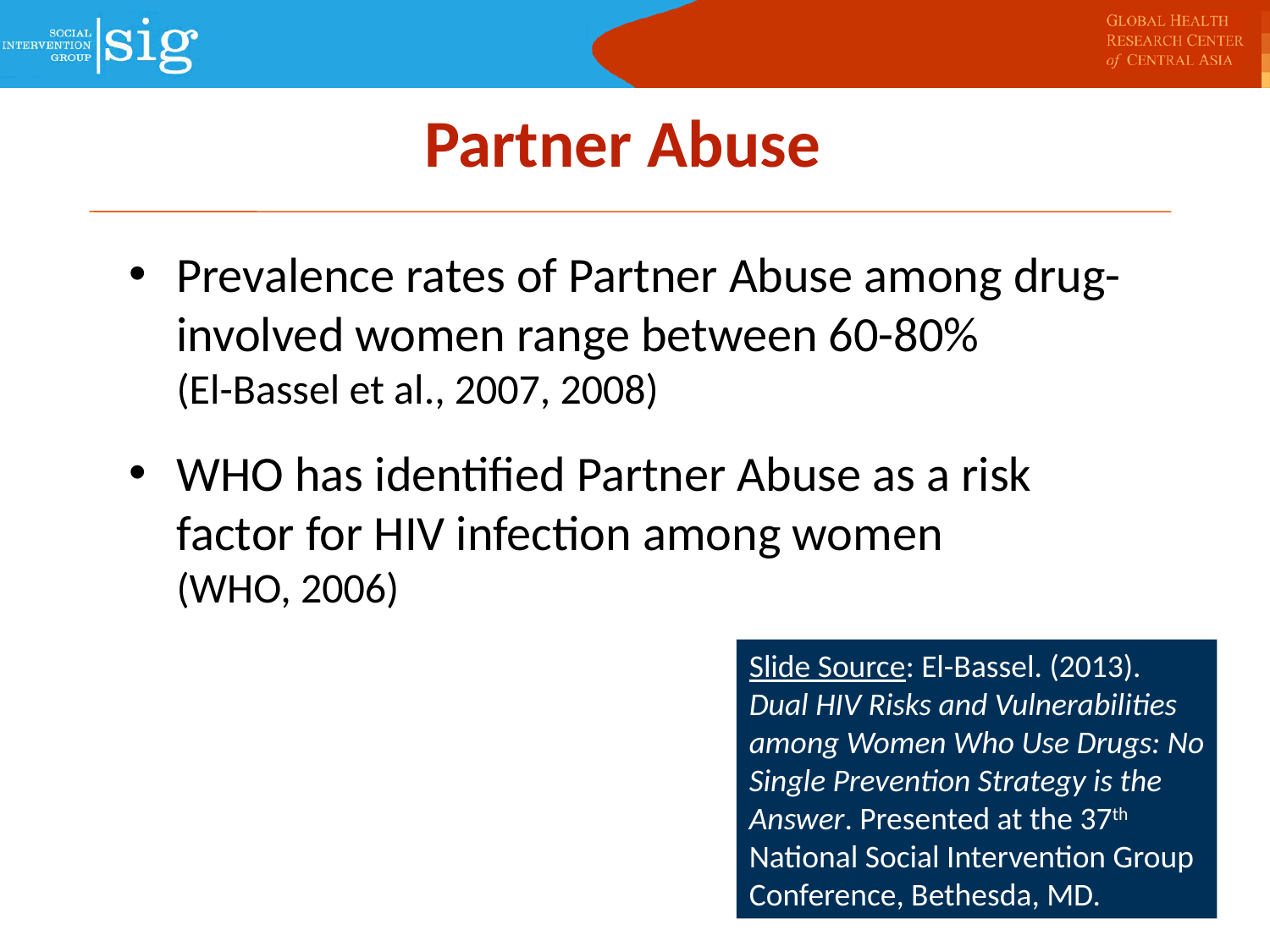

Partner Abuse
Prevalence rates of Partner Abuse among drug-involved women range between 60-80%
(El-Bassel et al., 2007, 2008)
WHO has identified Partner Abuse as a risk factor for HIV infection among women
(WHO, 2006)

Slide Source: El-Bassel. (2013). Dual HIV Risks and Vulnerabilities among Women Who Use Drugs: No Single Prevention Strategy is the Answer. Presented at the 37th National Social Intervention Group Conference, Bethesda, MD.